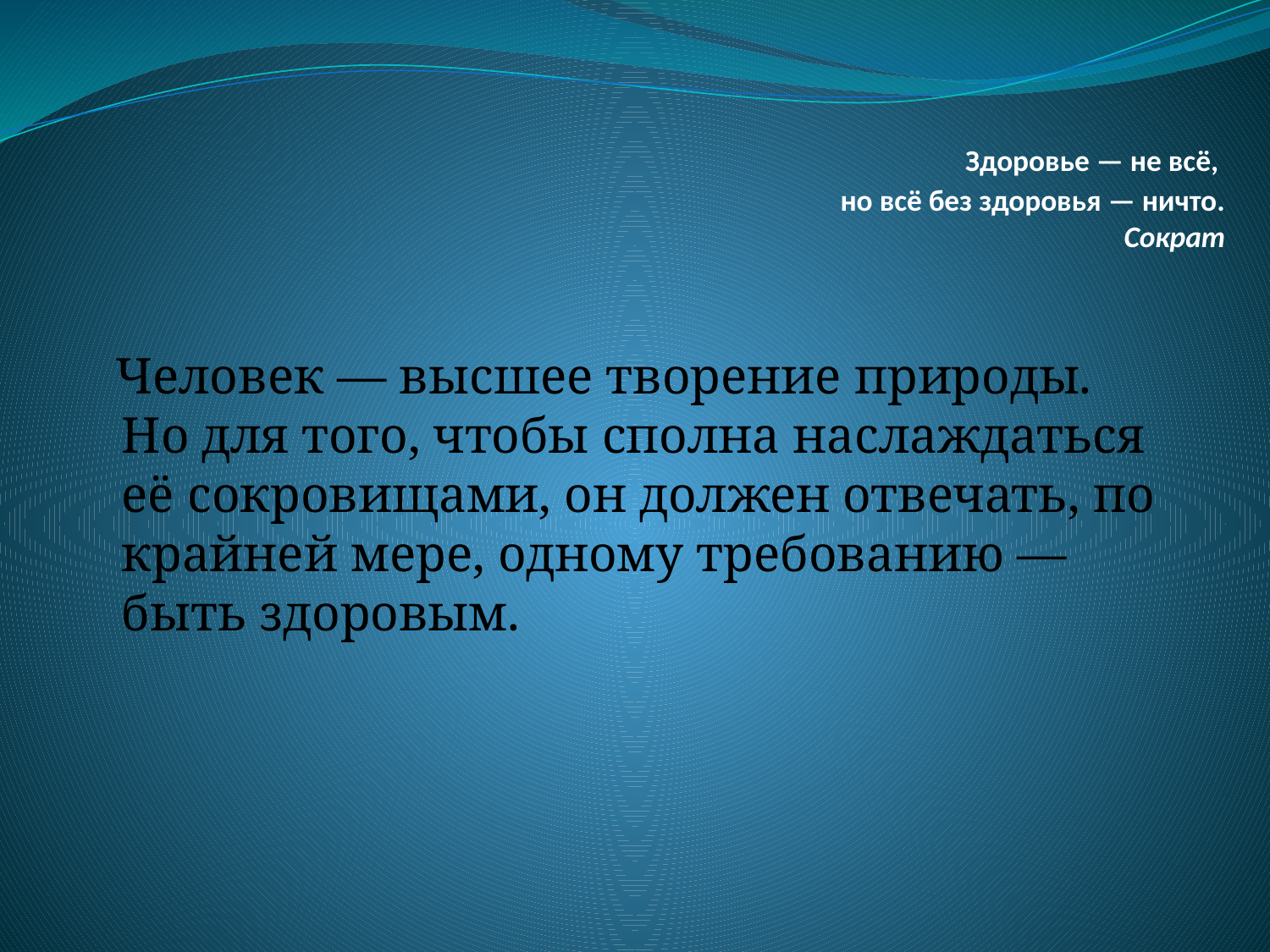

# Здоровье — не всё, но всё без здоровья — ничто. Сократ
     Человек — высшее творение природы. Но для того, чтобы сполна наслаждаться её сокровищами, он должен отвечать, по крайней мере, одному требованию — быть здоровым.